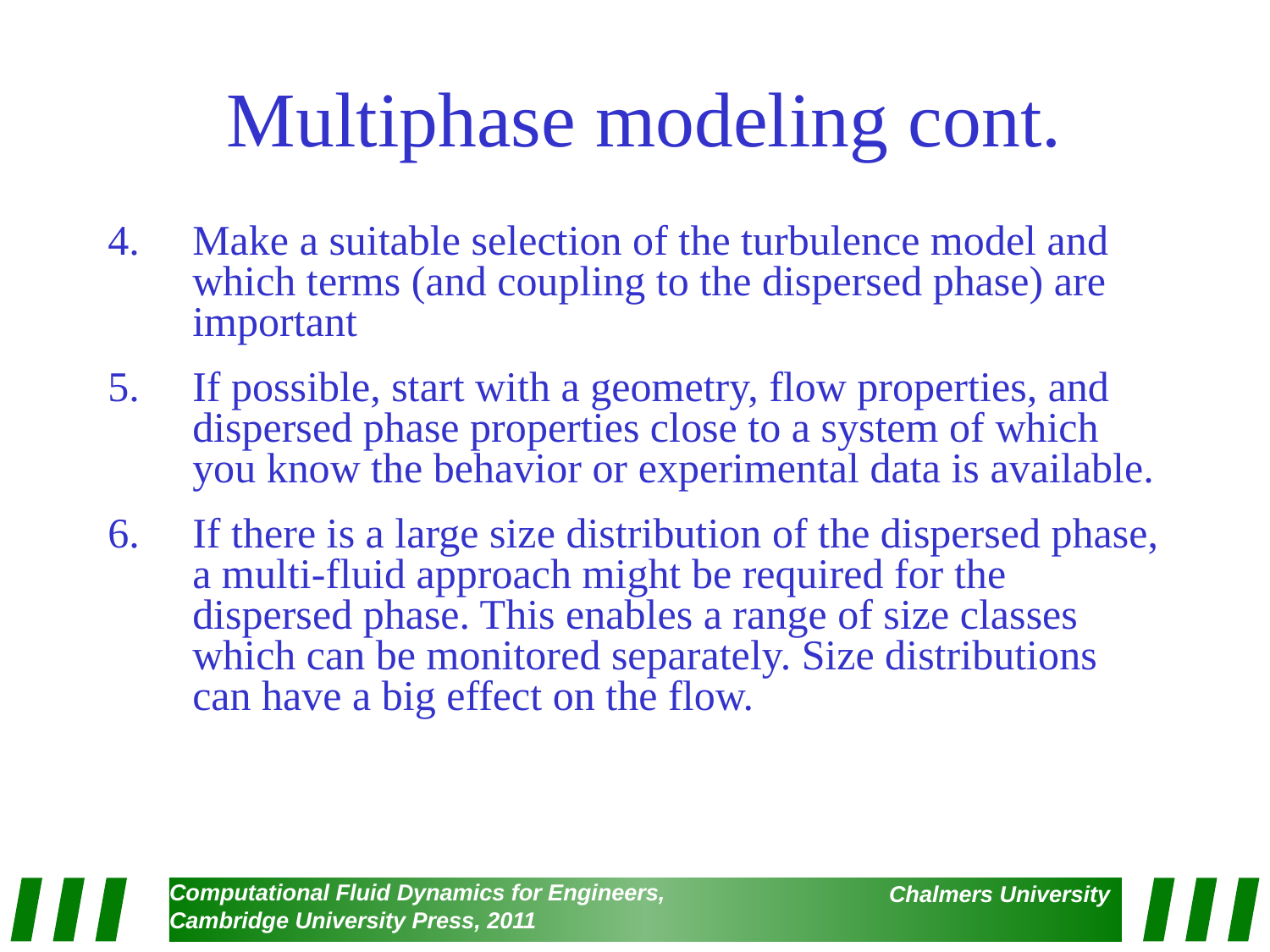

# Multiphase modeling cont.
Make a suitable selection of the turbulence model and which terms (and coupling to the dispersed phase) are important

If possible, start with a geometry, flow properties, and dispersed phase properties close to a system of which you know the behavior or experimental data is available.

If there is a large size distribution of the dispersed phase, a multi-fluid approach might be required for the dispersed phase. This enables a range of size classes which can be monitored separately. Size distributions can have a big effect on the flow.